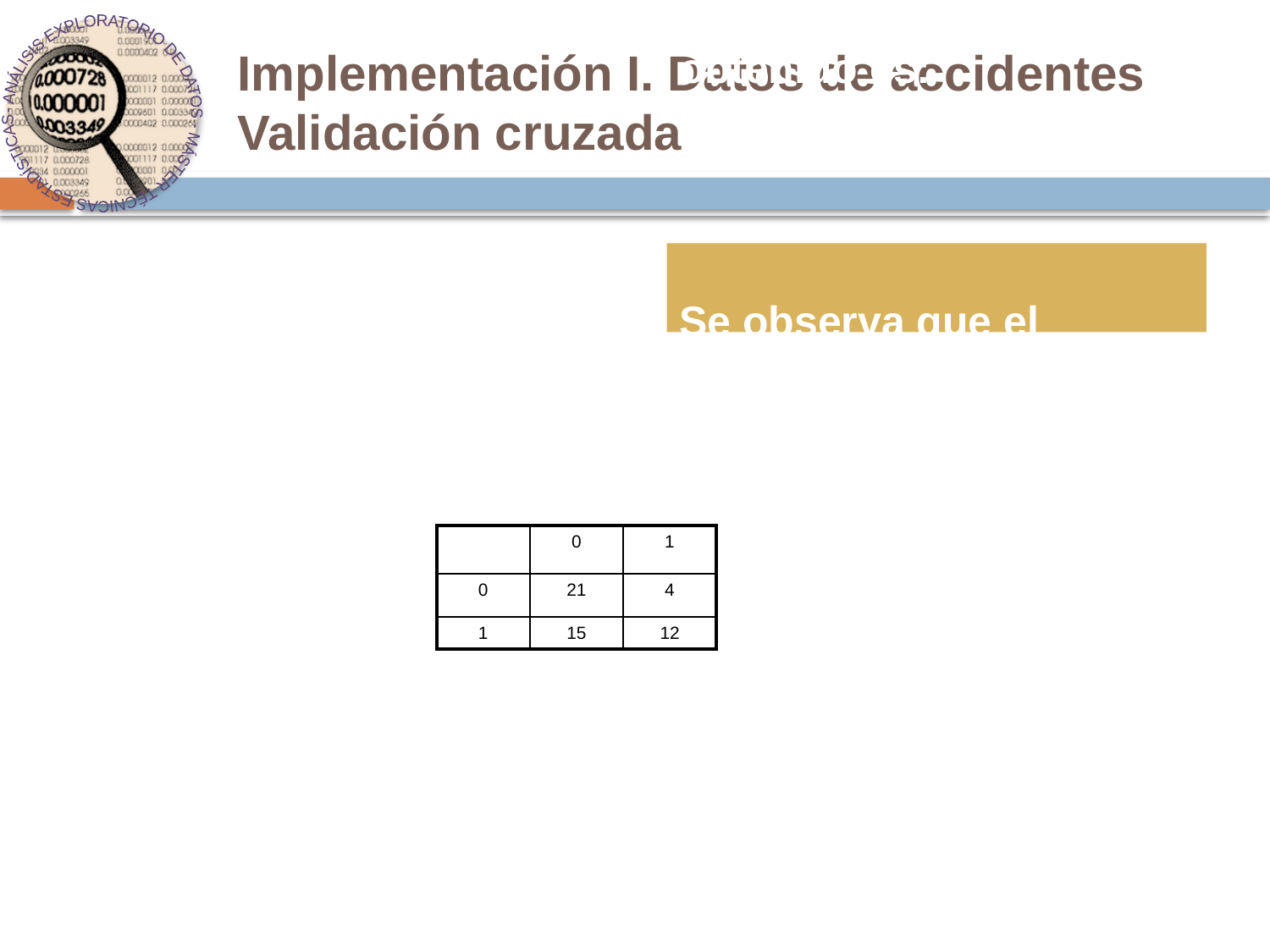

Validación cruzada en el árbol de regresión:
Para realizar la validación cruzada en el árbol utilizaremos el paquete rpart (sobre una muestra de entrenamiento de tamaño 10).
En este caso el resultado obtenido es:

Se observa que el clasificador funcionaba mejor con todos los casos de la muestra, en muestras más pequeñas aumentan los falsos positivos y los falsos negativos

Implementación I. Datos de accidentes
Validación cruzada
|  | 0 | 1 |
| --- | --- | --- |
| 0 | 21 | 4 |
| 1 | 15 | 12 |